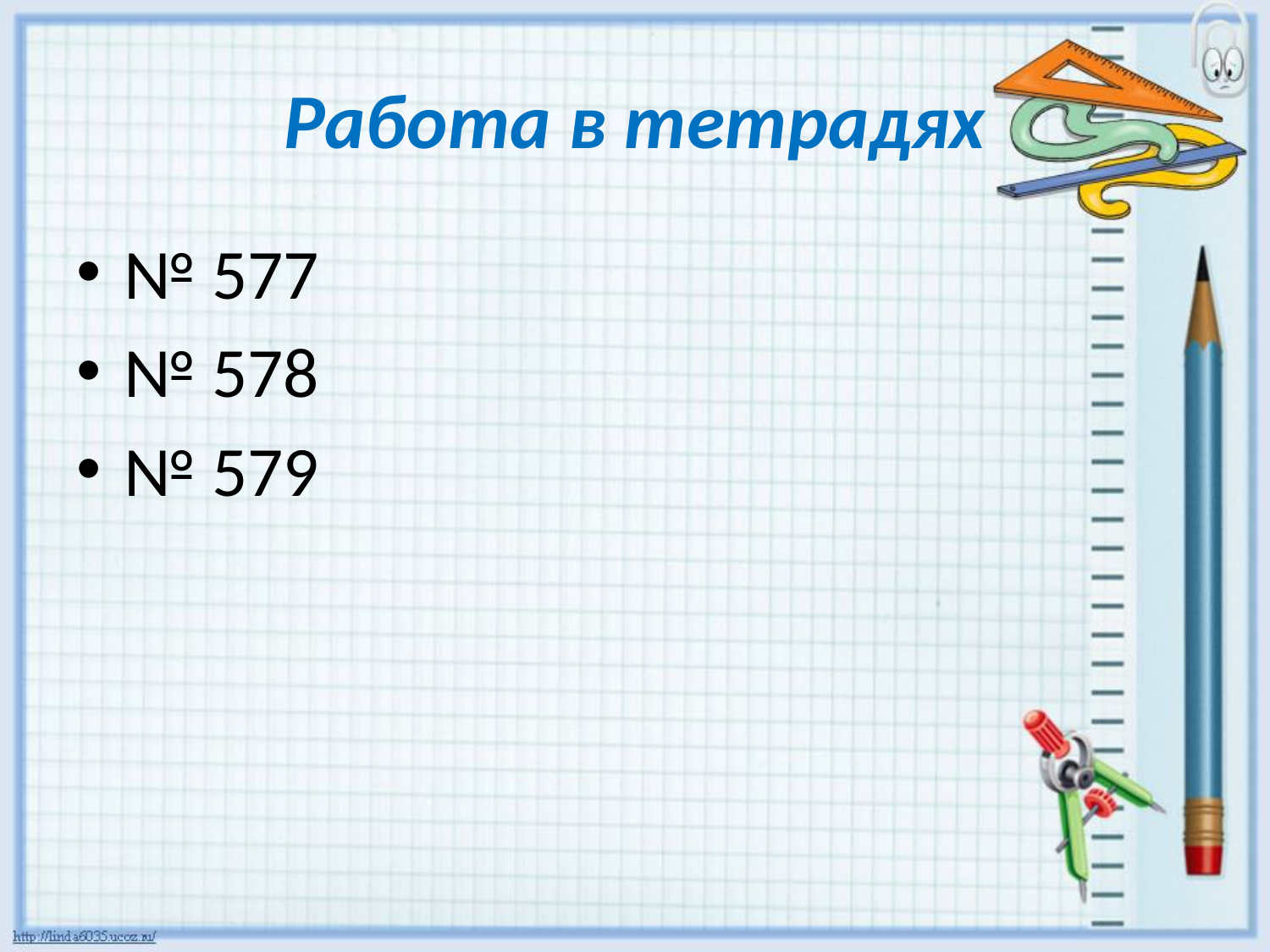

# Работа в тетрадях
№ 577
№ 578
№ 579